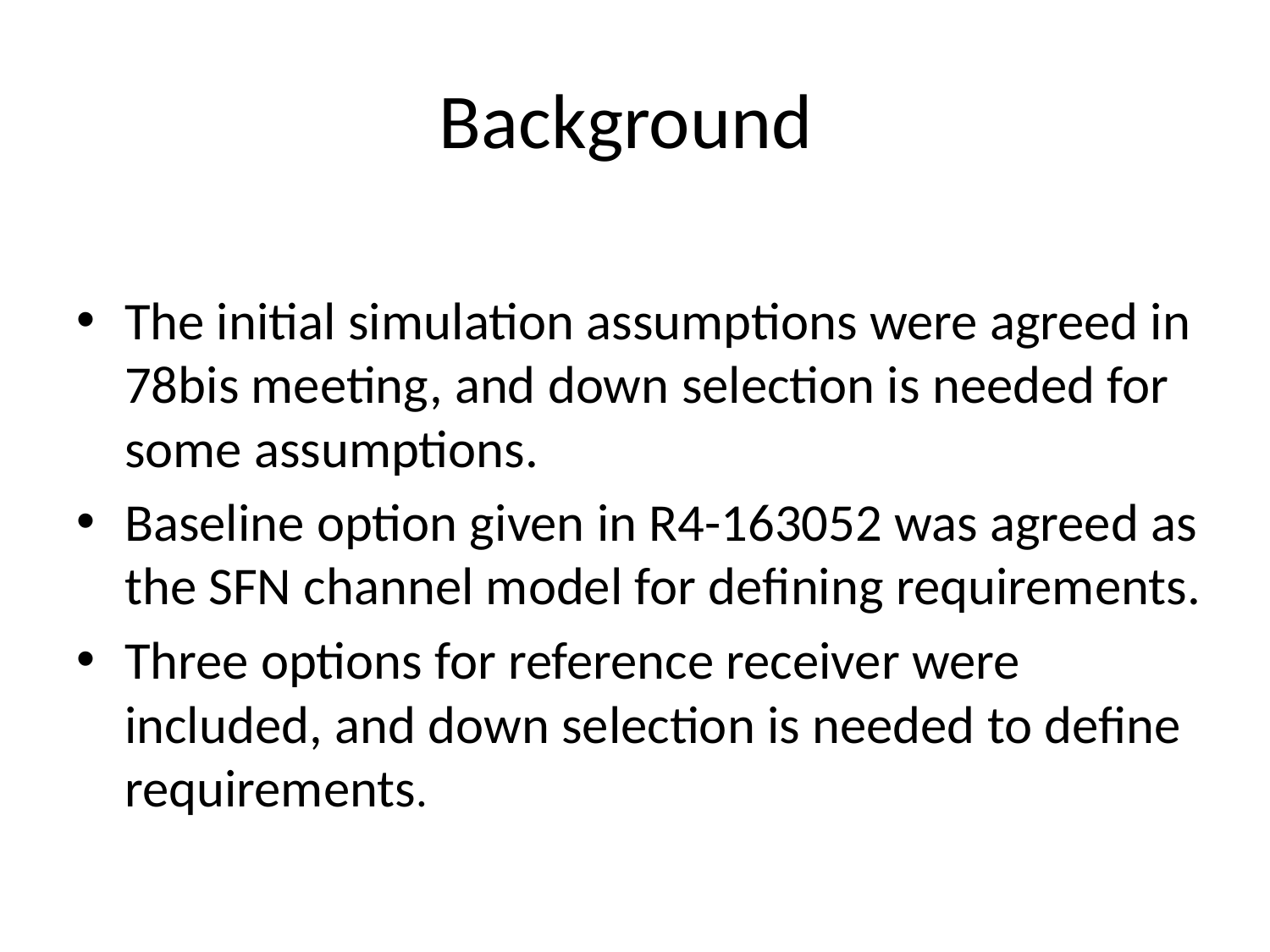

# Background

The initial simulation assumptions were agreed in 78bis meeting, and down selection is needed for some assumptions.
Baseline option given in R4-163052 was agreed as the SFN channel model for defining requirements.
Three options for reference receiver were included, and down selection is needed to define requirements.